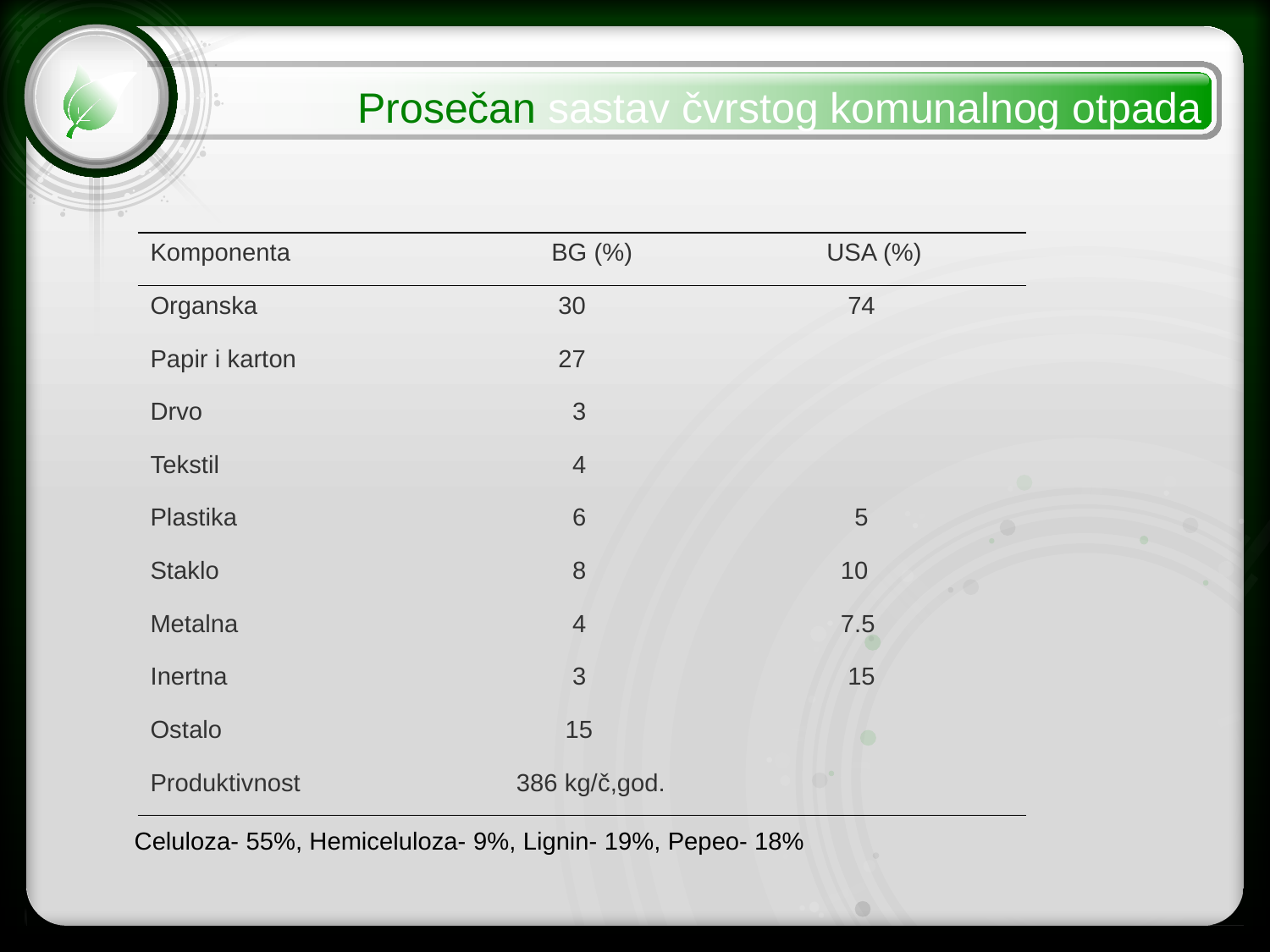

Prosečan sastav čvrstog komunalnog otpada
| Komponenta | BG (%) | USA (%) |
| --- | --- | --- |
| Organska | 30 | 74 |
| Papir i karton | 27 |  |
| Drvo | 3 |  |
| Tekstil | 4 |  |
| Plastika | 6 | 5 |
| Staklo | 8 | 10 |
| Metalna | 4 | 7.5 |
| Inertna | 3 | 15 |
| Ostalo | 15 |  |
| Produktivnost | 386 kg/č,god. |  |
Celuloza- 55%, Hemiceluloza- 9%, Lignin- 19%, Pepeo- 18%